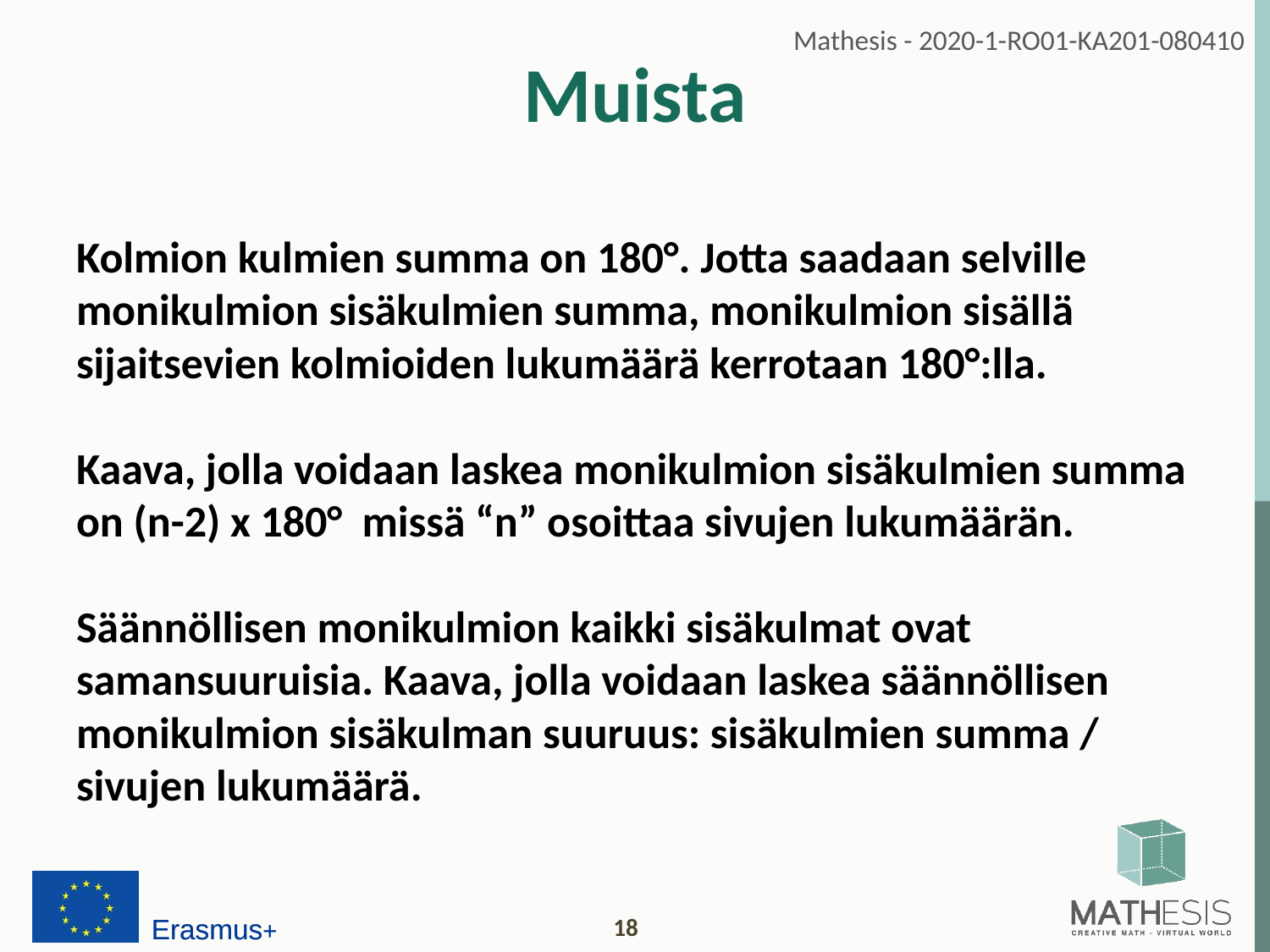

# Muista
Kolmion kulmien summa on 180°. Jotta saadaan selville monikulmion sisäkulmien summa, monikulmion sisällä sijaitsevien kolmioiden lukumäärä kerrotaan 180°:lla.

Kaava, jolla voidaan laskea monikulmion sisäkulmien summa on (n-2) x 180°  missä “n” osoittaa sivujen lukumäärän.

Säännöllisen monikulmion kaikki sisäkulmat ovat samansuuruisia. Kaava, jolla voidaan laskea säännöllisen monikulmion sisäkulman suuruus: sisäkulmien summa / sivujen lukumäärä.